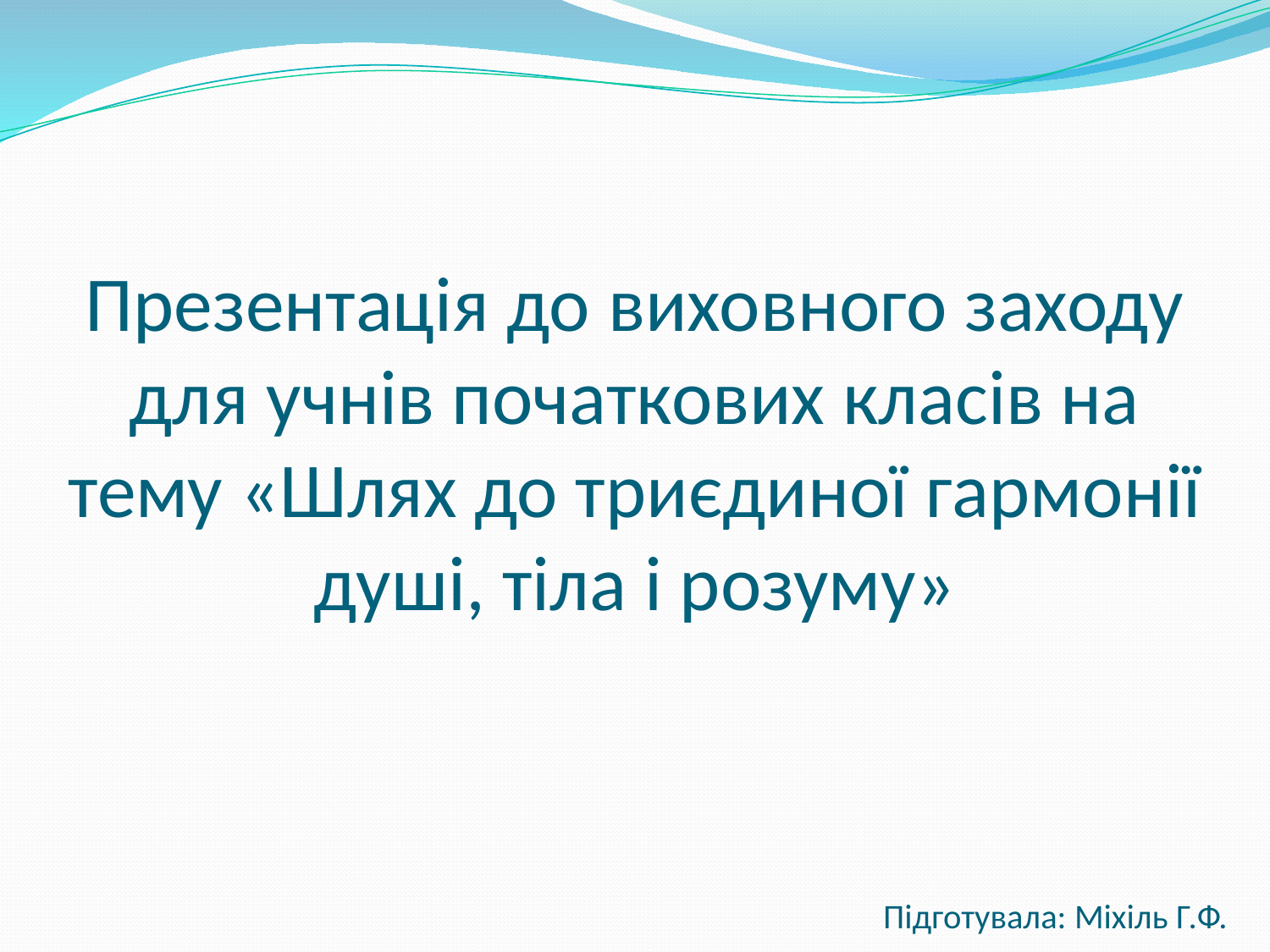

# Презентація до виховного заходу для учнів початкових класів на тему «Шлях до триєдиної гармонії душі, тіла і розуму»
Підготувала: Міхіль Г.Ф.